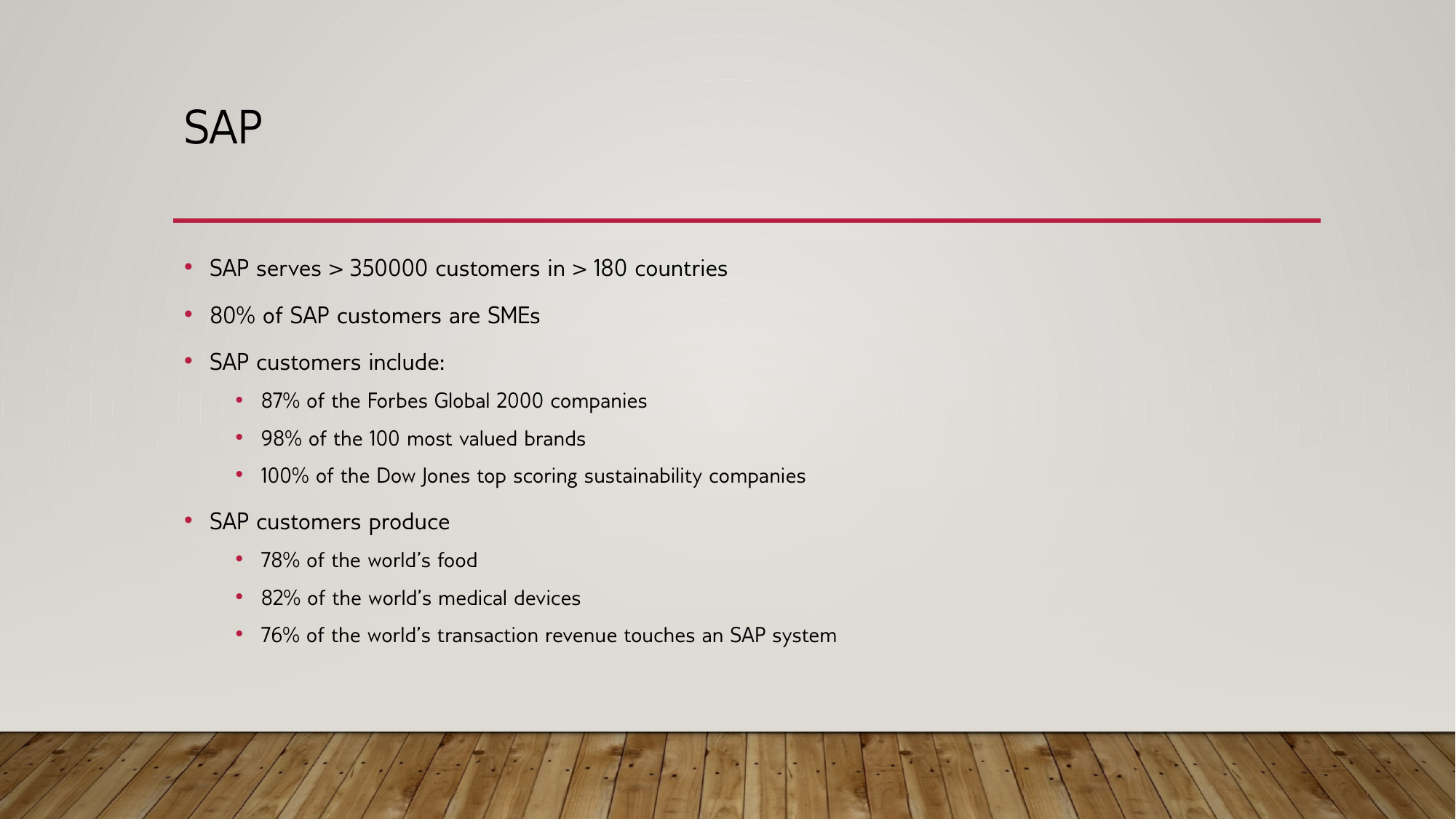

# SAP
SAP serves > 350000 customers in > 180 countries
80% of SAP customers are SMEs
SAP customers include:
87% of the Forbes Global 2000 companies
98% of the 100 most valued brands
100% of the Dow Jones top scoring sustainability companies
SAP customers produce
78% of the world’s food
82% of the world’s medical devices
76% of the world’s transaction revenue touches an SAP system